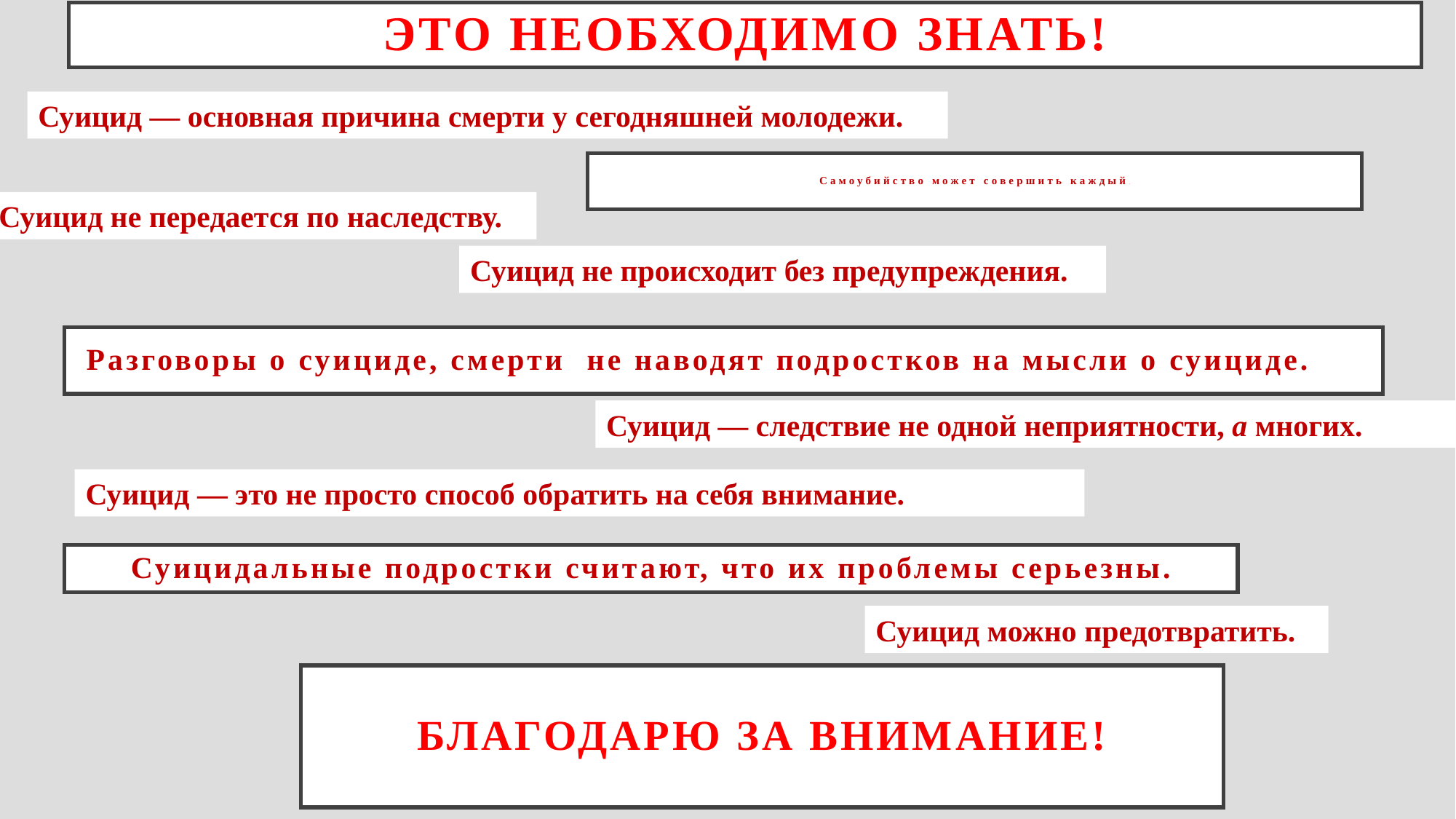

Это необходимо знать!
Суицид — основная причина смерти у сегодняшней молодежи.
Самоубийство может совершить каждый.
Суицид не передается по наследству.
Суицид не происходит без предупреждения.
Разговоры о суициде, смерти  не наводят подростков на мысли о суициде.
Суицид — следствие не одной неприятности, а многих.
Суицид — это не просто способ обратить на себя внимание.
Суицидальные подростки считают, что их проблемы серьезны.
Суицид можно предотвратить.
# Благодарю за внимание!